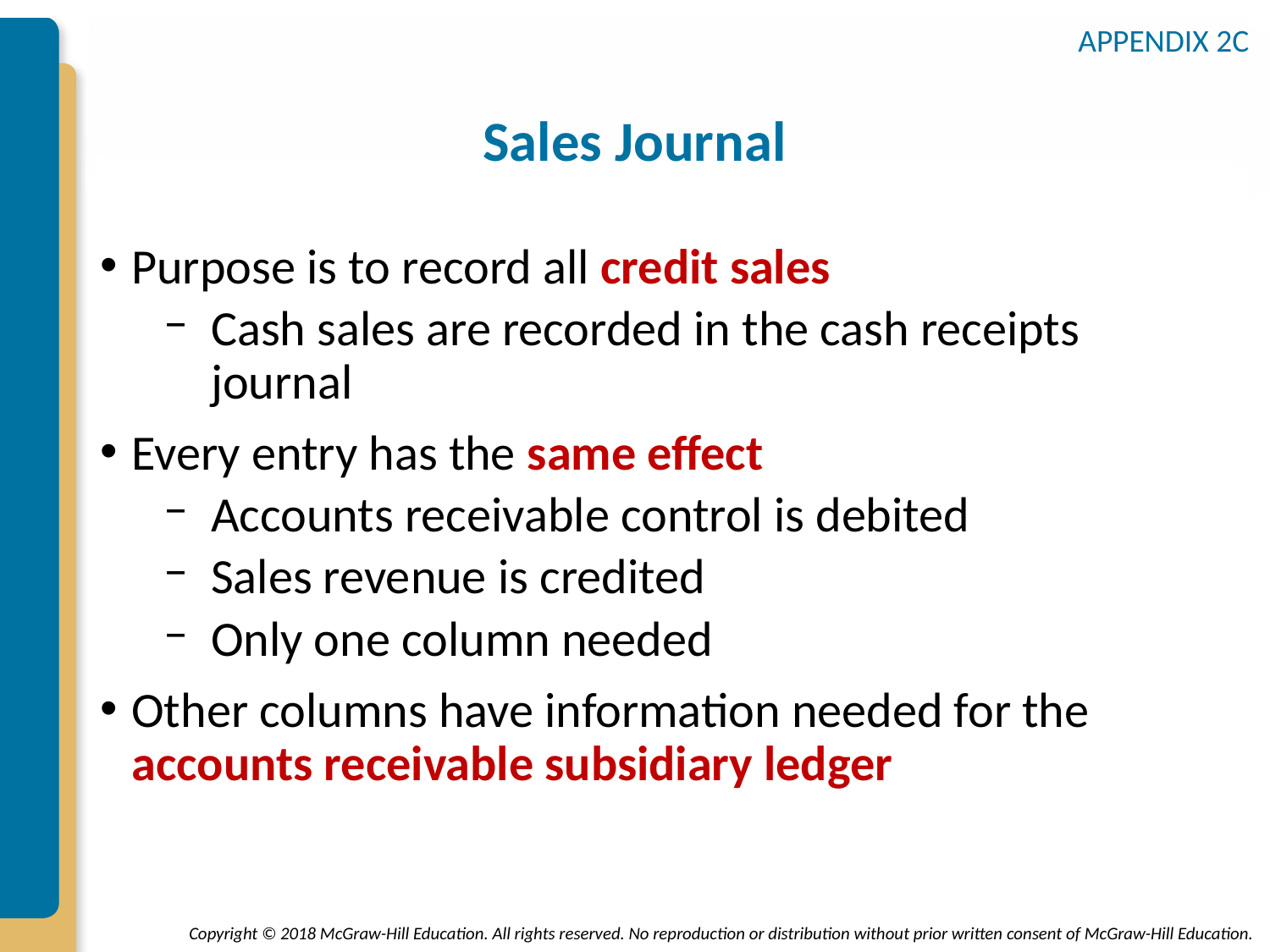

APPENDIX 2C
# Sales Journal
Purpose is to record all credit sales
Cash sales are recorded in the cash receipts journal
Every entry has the same effect
Accounts receivable control is debited
Sales revenue is credited
Only one column needed
Other columns have information needed for the accounts receivable subsidiary ledger